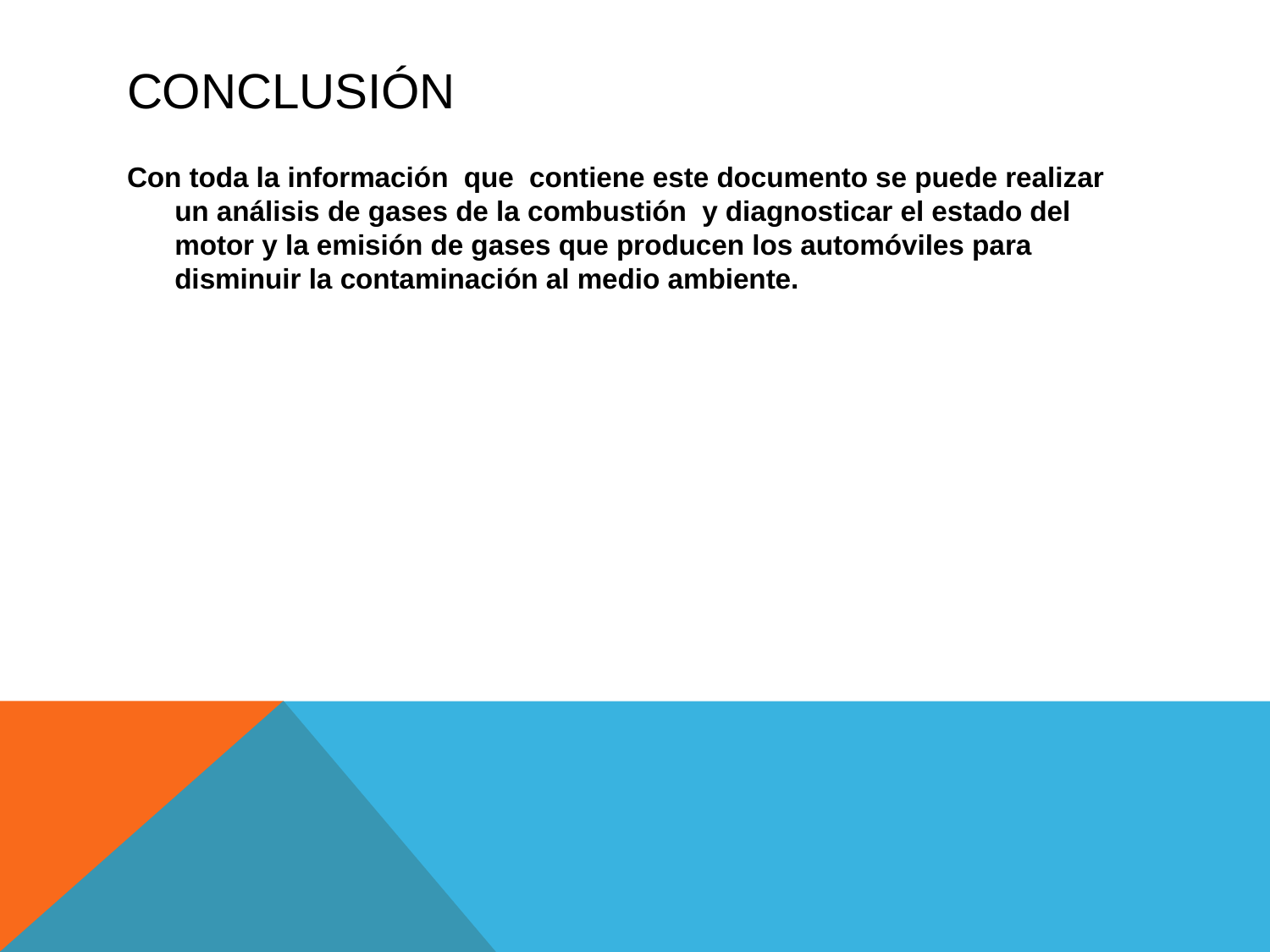

# conclusión
Con toda la información  que  contiene este documento se puede realizar un análisis de gases de la combustión  y diagnosticar el estado del motor y la emisión de gases que producen los automóviles para disminuir la contaminación al medio ambiente.